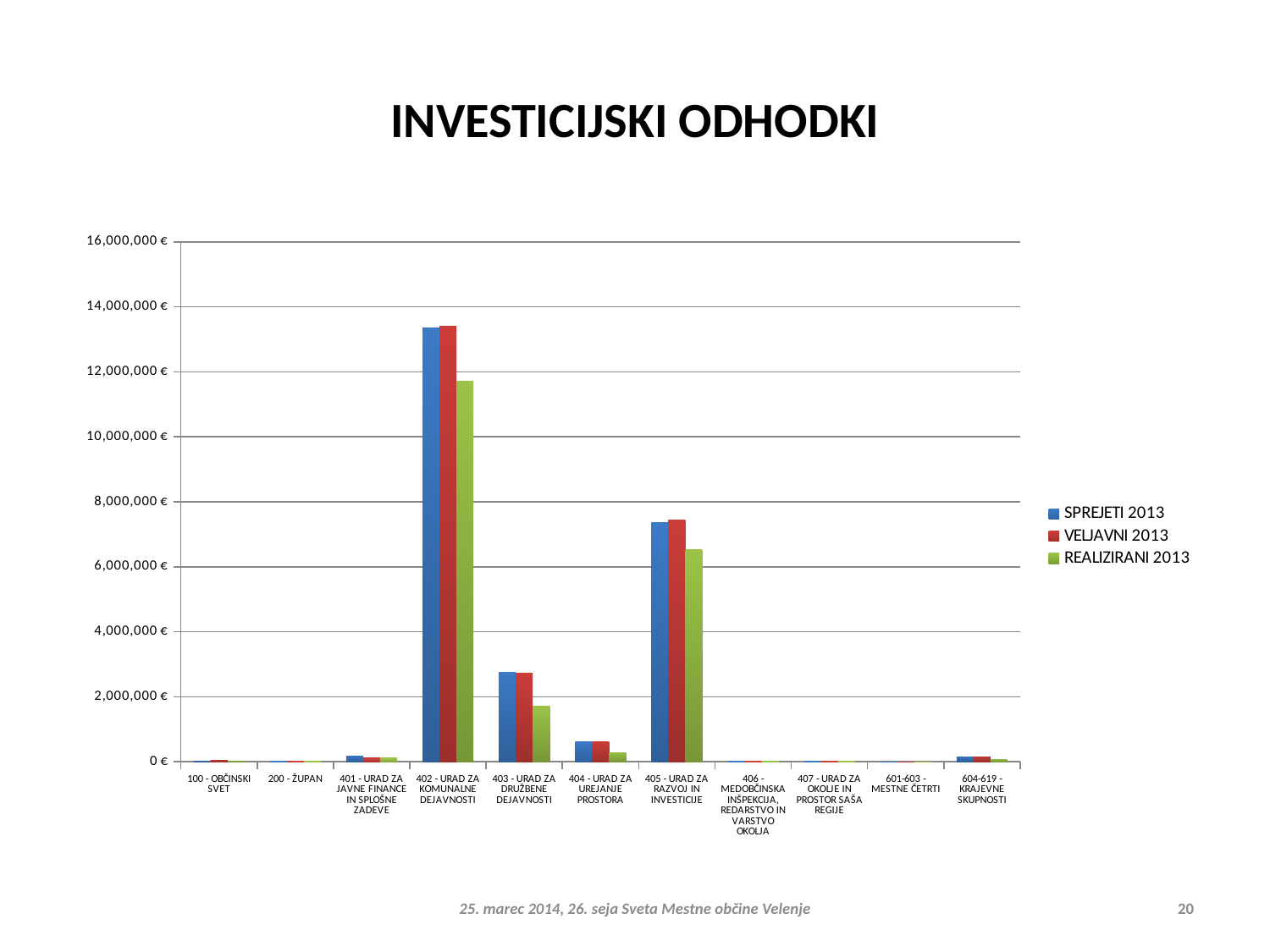

# INVESTICIJSKI ODHODKI

### Chart

| Category | SPREJETI 2013 | VELJAVNI 2013 | REALIZIRANI 2013 |
|---|---|---|---|
| 100 - OBČINSKI SVET | 27000.0 | 28341.0 | 27323.0 |
| 200 - ŽUPAN | 1665.0 | 1894.0 | 1663.0 |
| 401 - URAD ZA JAVNE FINANCE IN SPLOŠNE ZADEVE | 159153.0 | 122804.0 | 107564.0 |
| 402 - URAD ZA KOMUNALNE DEJAVNOSTI | 13358861.0 | 13416916.0 | 11714378.0 |
| 403 - URAD ZA DRUŽBENE DEJAVNOSTI | 2741303.0 | 2729011.0 | 1695643.0 |
| 404 - URAD ZA UREJANJE PROSTORA | 625112.0 | 602146.0 | 283798.0 |
| 405 - URAD ZA RAZVOJ IN INVESTICIJE | 7361370.0 | 7448685.0 | 6515020.0 |
| 406 - MEDOBČINSKA INŠPEKCIJA, REDARSTVO IN VARSTVO OKOLJA | 9392.0 | 9505.0 | 9390.0 |
| 407 - URAD ZA OKOLJE IN PROSTOR SAŠA REGIJE | 2200.0 | 2471.0 | 2471.0 |
| 601-603 - MESTNE ČETRTI | 1057.0 | 737.0 | 633.0 |
| 604-619 - KRAJEVNE SKUPNOSTI | 150156.0 | 143505.0 | 72232.0 |
25. marec 2014, 26. seja Sveta Mestne občine Velenje

20